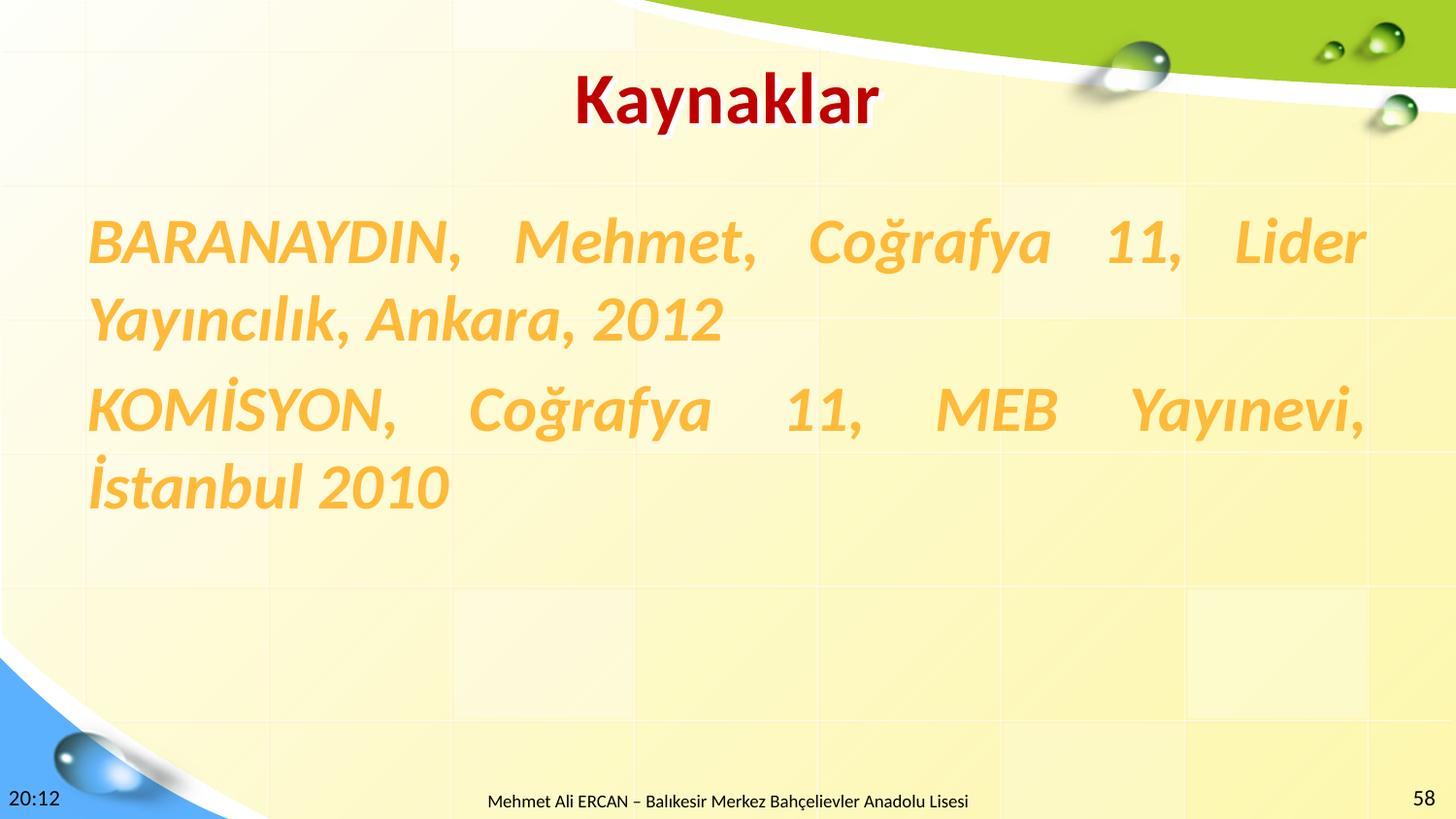

# Kaynaklar
BARANAYDIN, Mehmet, Coğrafya 11, Lider Yayıncılık, Ankara, 2012
KOMİSYON, Coğrafya 11, MEB Yayınevi, İstanbul 2010

20:12
58